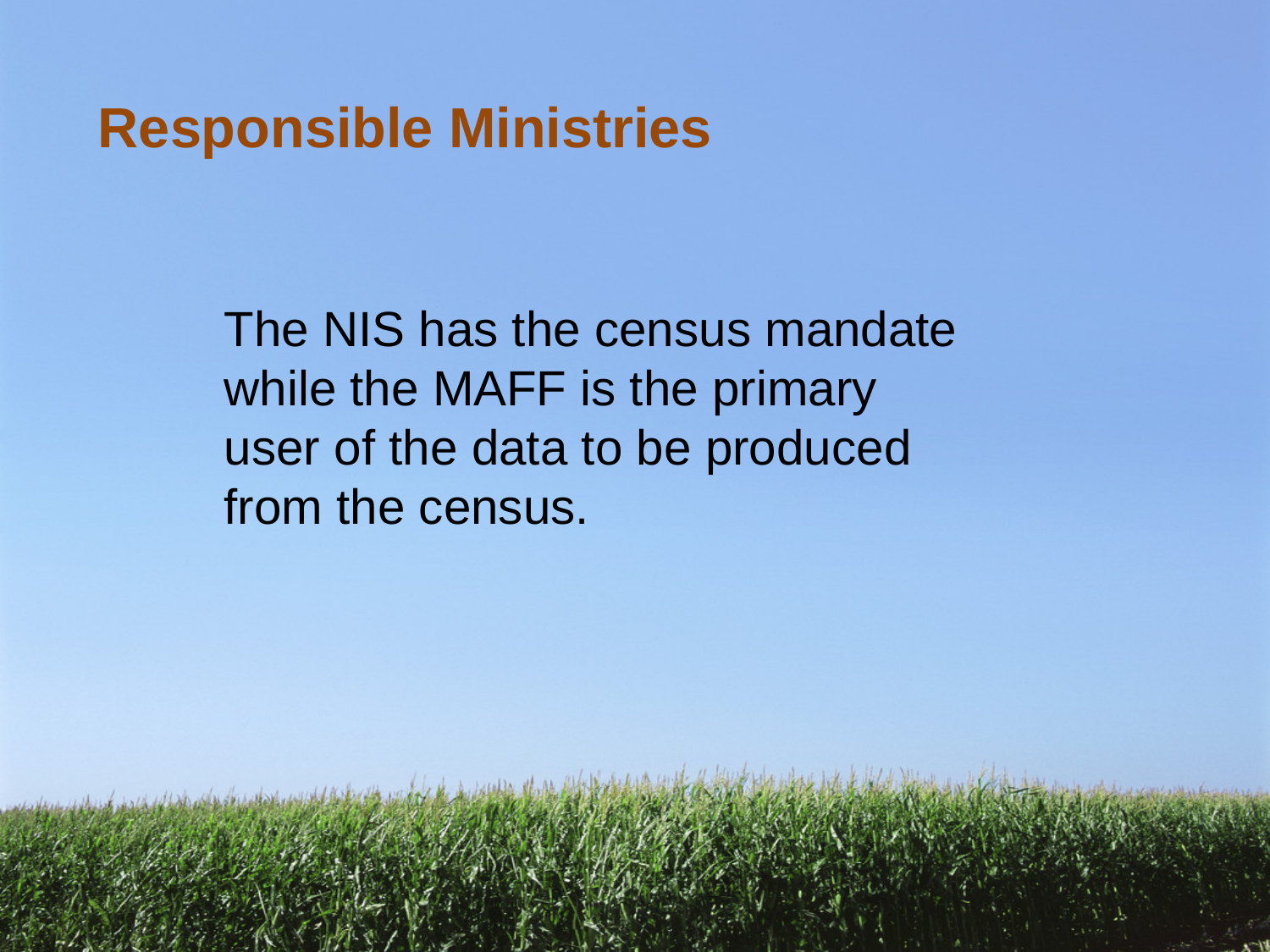

Responsible Ministries
The NIS has the census mandate while the MAFF is the primary user of the data to be produced from the census.